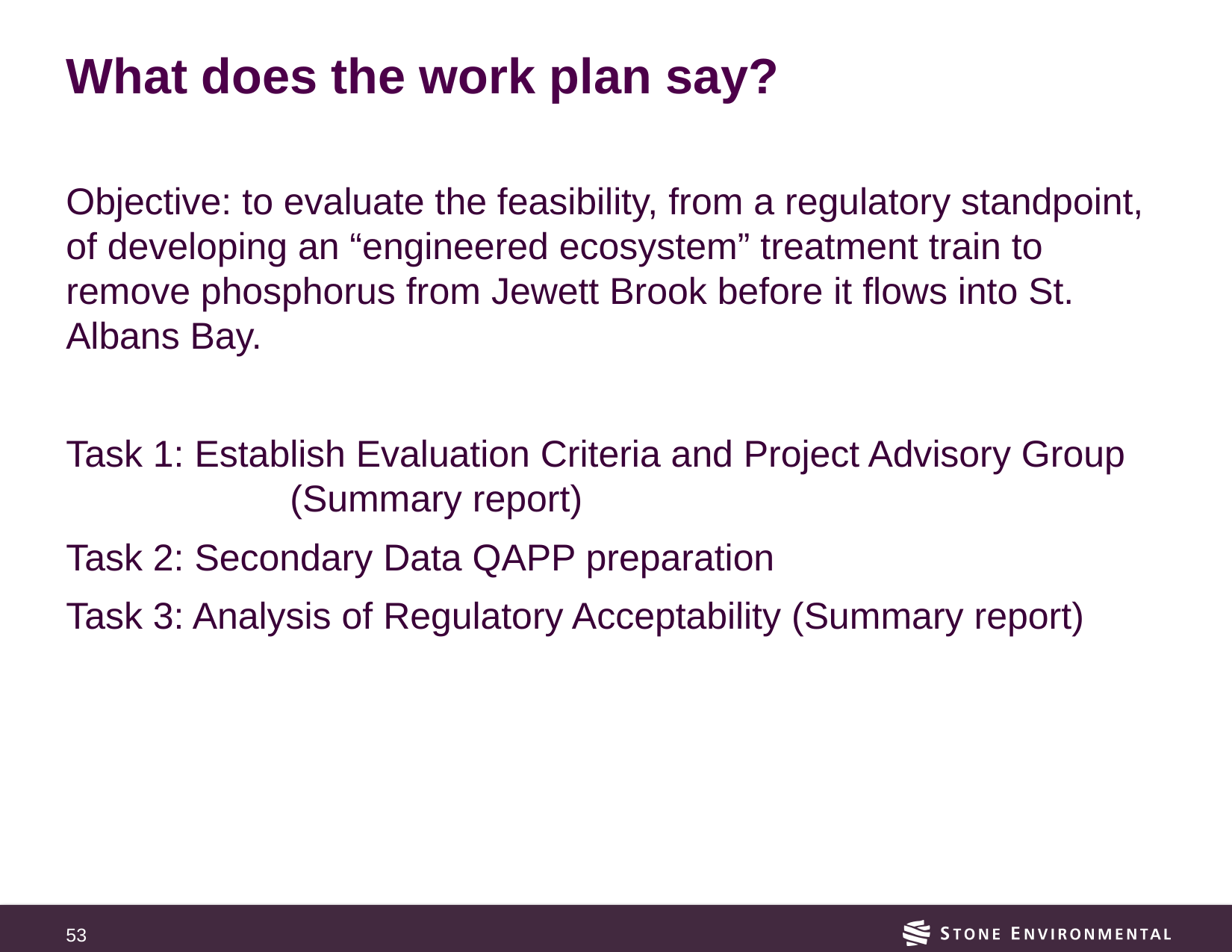

# What does the work plan say?
Objective: to evaluate the feasibility, from a regulatory standpoint, of developing an “engineered ecosystem” treatment train to remove phosphorus from Jewett Brook before it flows into St. Albans Bay.

Task 1: Establish Evaluation Criteria and Project Advisory Group 		(Summary report)
Task 2: Secondary Data QAPP preparation
Task 3: Analysis of Regulatory Acceptability (Summary report)